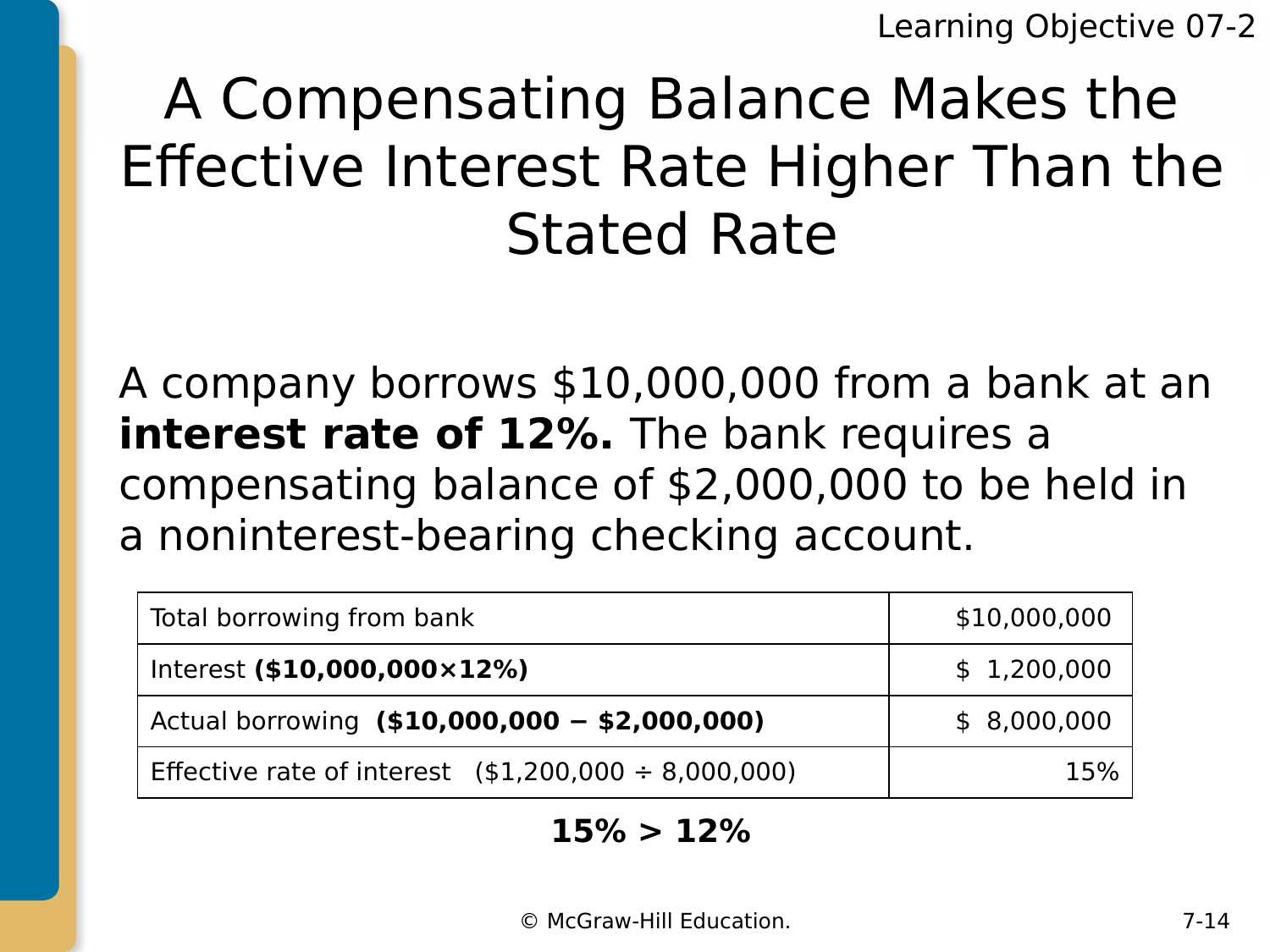

Learning Objective 07-2
# A Compensating Balance Makes the Effective Interest Rate Higher Than the Stated Rate
A company borrows $10,000,000 from a bank at an interest rate of 12%. The bank requires a compensating balance of $2,000,000 to be held in a noninterest-bearing checking account.
| Total borrowing from bank | $10,000,000 |
| --- | --- |
| Interest ($10,000,000×12%) | $ 1,200,000 |
| Actual borrowing ($10,000,000 − $2,000,000) | $ 8,000,000 |
| Effective rate of interest ($1,200,000 ÷ 8,000,000) | 15% |
15% > 12%